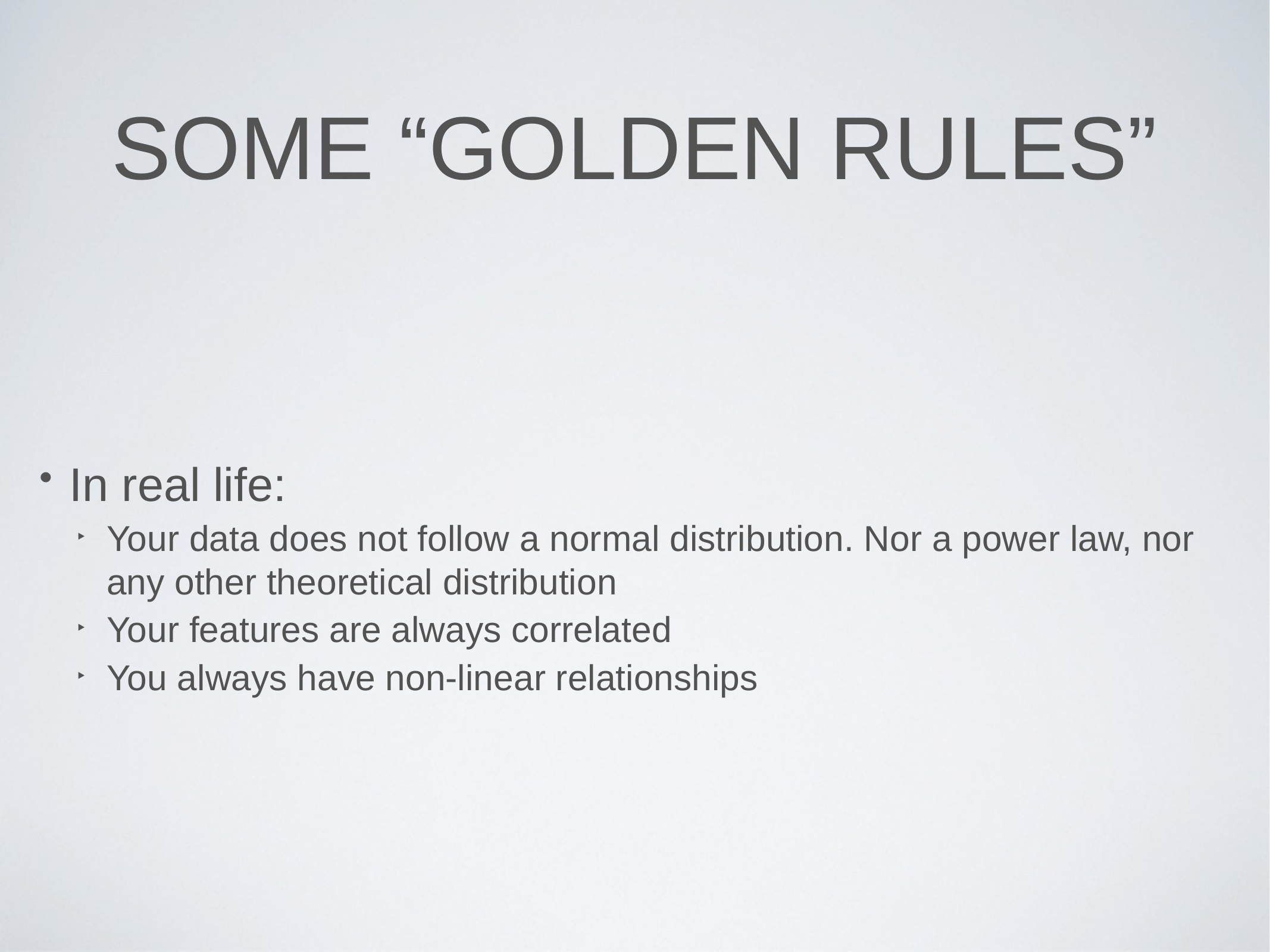

# Some “golden rules”
In real life:
Your data does not follow a normal distribution. Nor a power law, nor any other theoretical distribution
Your features are always correlated
You always have non-linear relationships